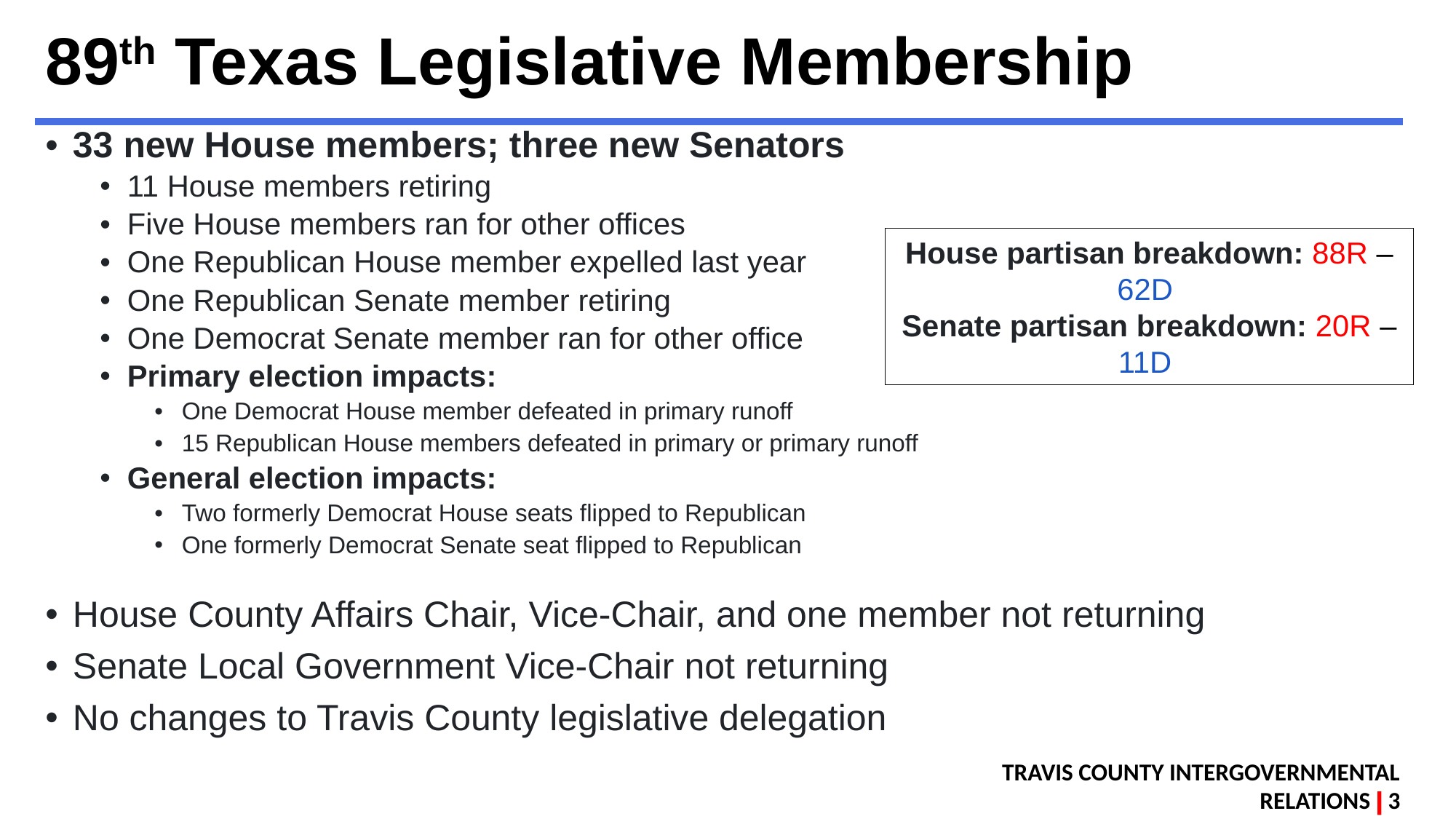

89th Texas Legislative Membership
33 new House members; three new Senators
11 House members retiring
Five House members ran for other offices
One Republican House member expelled last year
One Republican Senate member retiring
One Democrat Senate member ran for other office
Primary election impacts:
One Democrat House member defeated in primary runoff
15 Republican House members defeated in primary or primary runoff
General election impacts:
Two formerly Democrat House seats flipped to Republican
One formerly Democrat Senate seat flipped to Republican
House County Affairs Chair, Vice-Chair, and one member not returning
Senate Local Government Vice-Chair not returning
No changes to Travis County legislative delegation

House partisan breakdown: 88R – 62D
Senate partisan breakdown: 20R – 11D
Travis County Intergovernmental Relations | 3